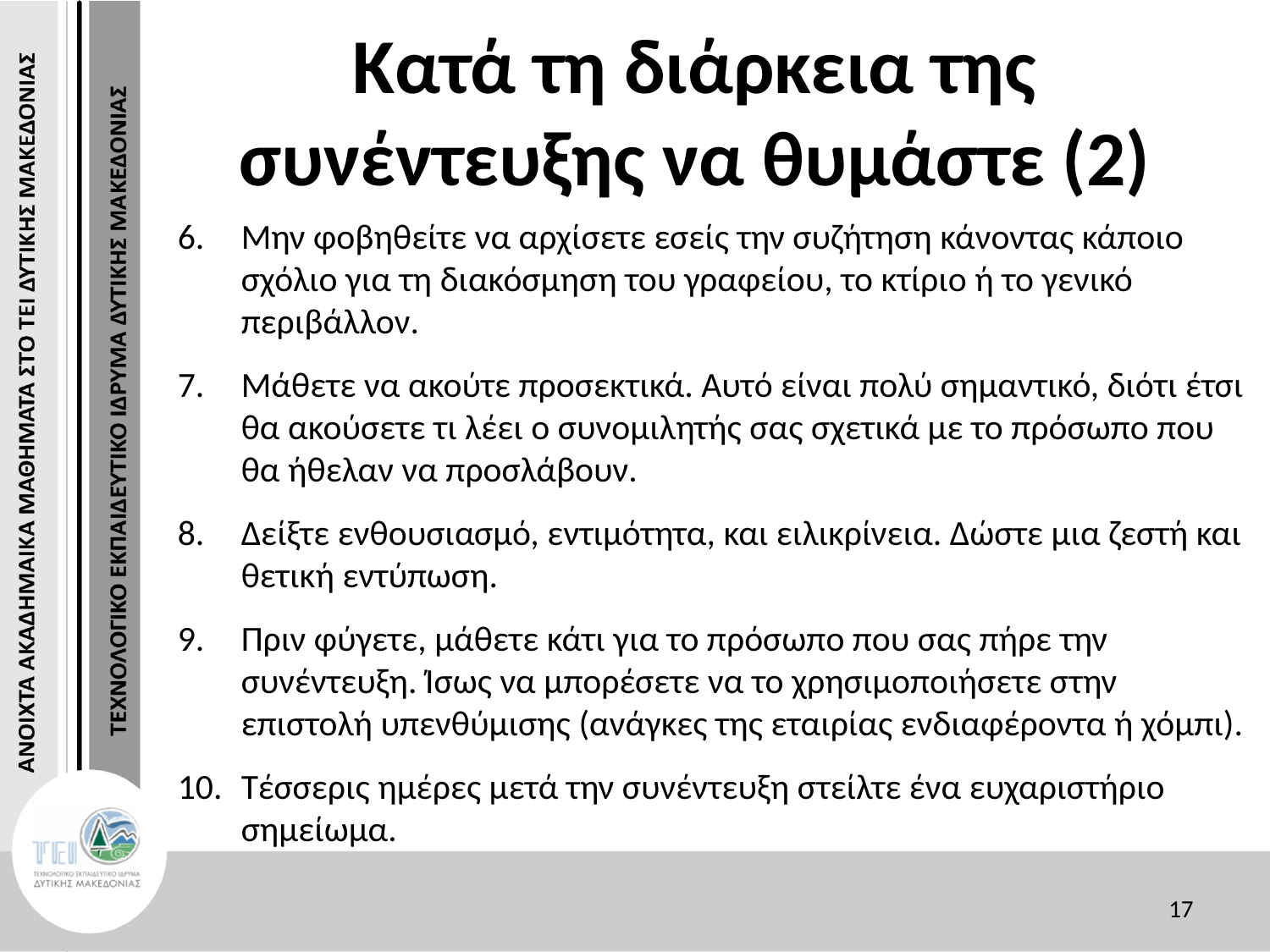

# Κατά τη διάρκεια της συνέντευξης να θυμάστε (2)
Μην φοβηθείτε να αρχίσετε εσείς την συζήτηση κάνοντας κάποιο σχόλιο για τη διακόσμηση του γραφείου, το κτίριο ή το γενικό περιβάλλον.
Μάθετε να ακούτε προσεκτικά. Αυτό είναι πολύ σημαντικό, διότι έτσι θα ακούσετε τι λέει ο συνομιλητής σας σχετικά με το πρόσωπο που θα ήθελαν να προσλάβουν.
Δείξτε ενθουσιασμό, εντιμότητα, και ειλικρίνεια. Δώστε μια ζεστή και θετική εντύπωση.
Πριν φύγετε, μάθετε κάτι για το πρόσωπο που σας πήρε την συνέντευξη. Ίσως να μπορέσετε να το χρησιμοποιήσετε στην επιστολή υπενθύμισης (ανάγκες της εταιρίας ενδιαφέροντα ή χόμπι).
Τέσσερις ημέρες μετά την συνέντευξη στείλτε ένα ευχαριστήριο σημείωμα.
17